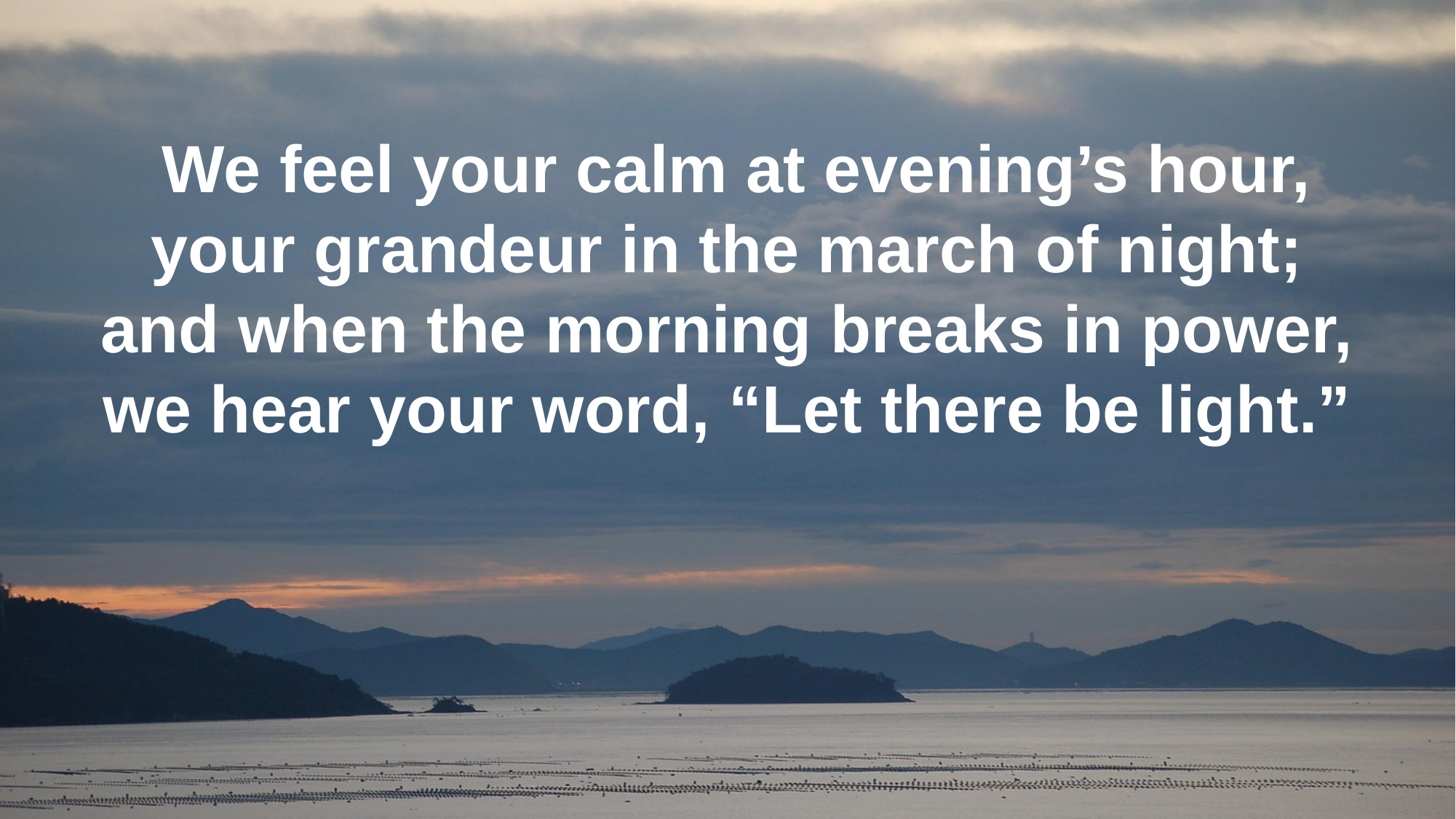

We feel your calm at evening’s hour,
your grandeur in the march of night;
and when the morning breaks in power,
we hear your word, “Let there be light.”